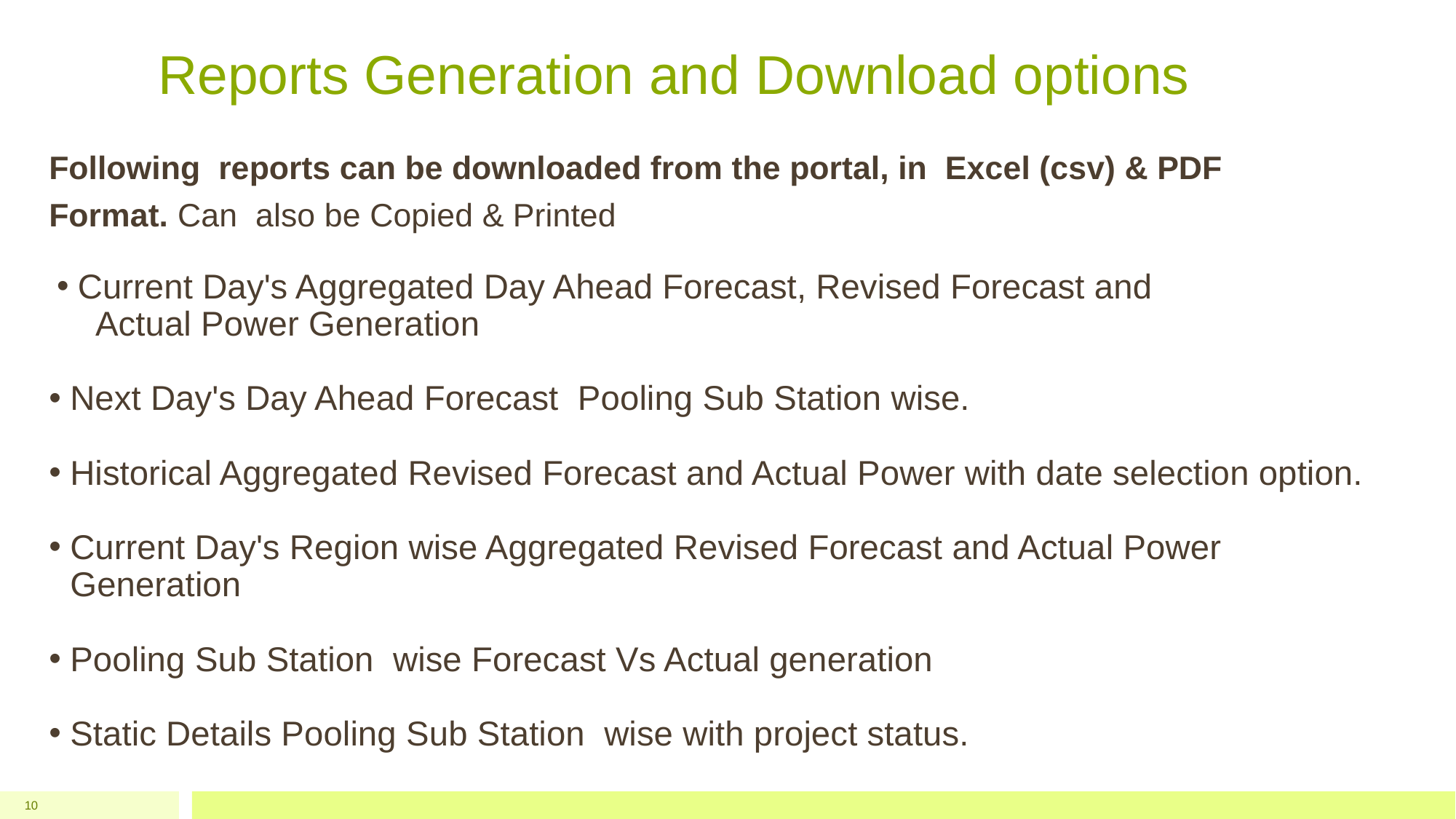

# Reports Generation and Download options
Following  reports can be downloaded from the portal, in  Excel (csv) & PDF
Format. Can  also be Copied & Printed

Current Day's Aggregated Day Ahead Forecast, Revised Forecast and
    Actual Power Generation

Next Day's Day Ahead Forecast  Pooling Sub Station wise.

Historical Aggregated Revised Forecast and Actual Power with date selection option.

Current Day's Region wise Aggregated Revised Forecast and Actual Power Generation

Pooling Sub Station  wise Forecast Vs Actual generation

Static Details Pooling Sub Station  wise with project status.
10